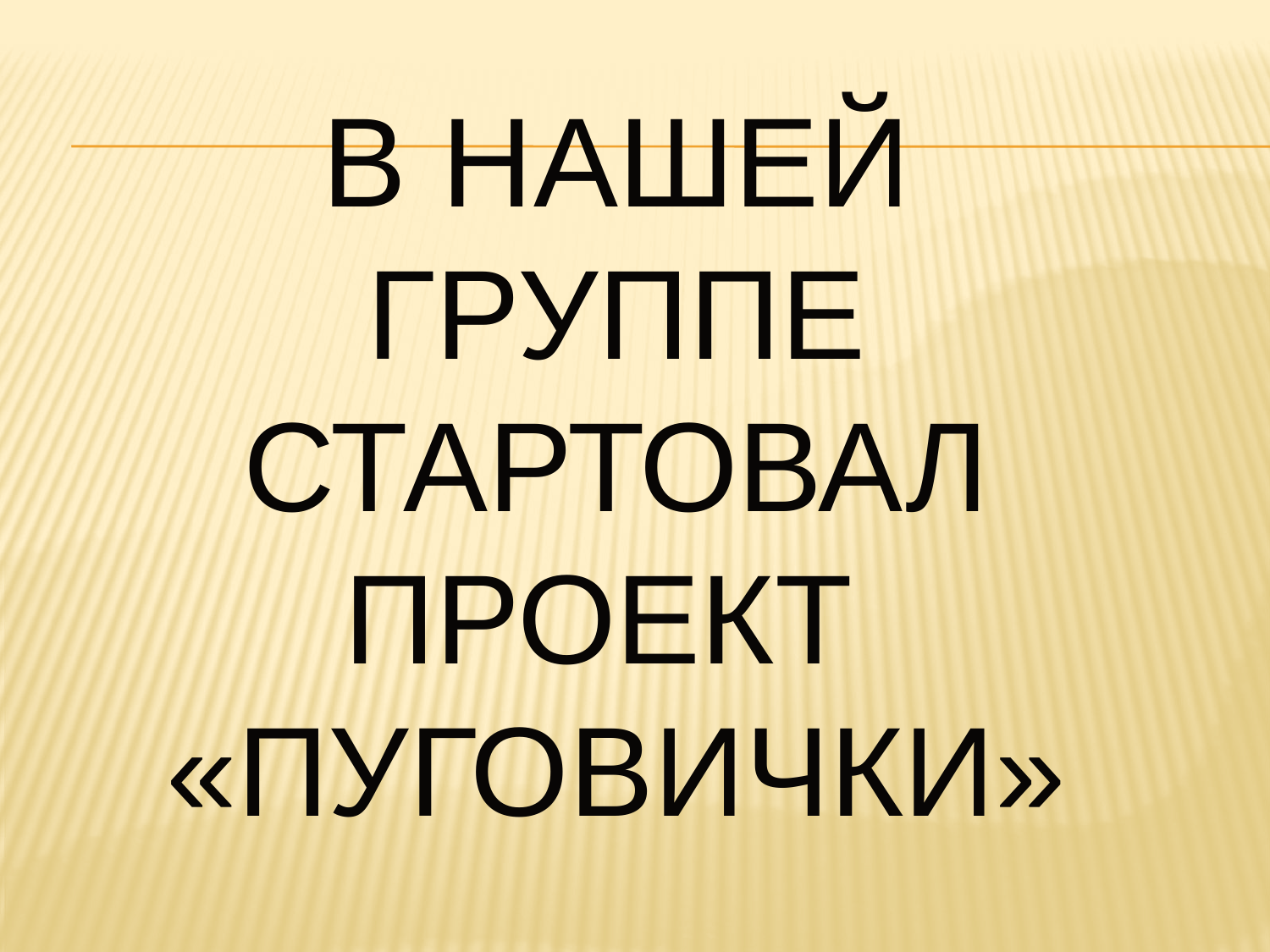

# В нашей группе стартовал проект  «Пуговички»